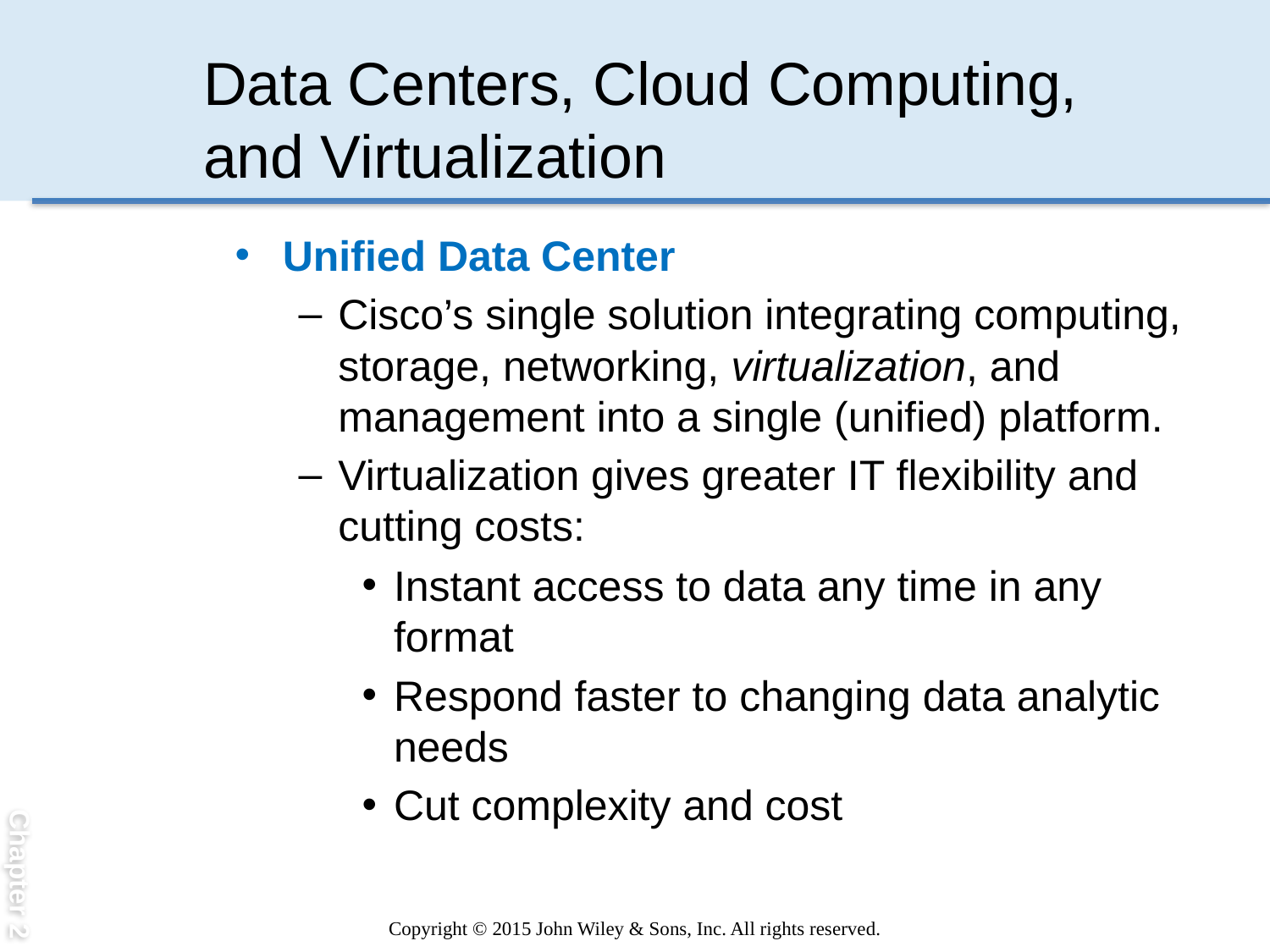

Chapter 2
# Data Centers, Cloud Computing, and Virtualization
Unified Data Center
Cisco’s single solution integrating computing, storage, networking, virtualization, and management into a single (unified) platform.
Virtualization gives greater IT flexibility and cutting costs:
Instant access to data any time in any format
Respond faster to changing data analytic needs
Cut complexity and cost